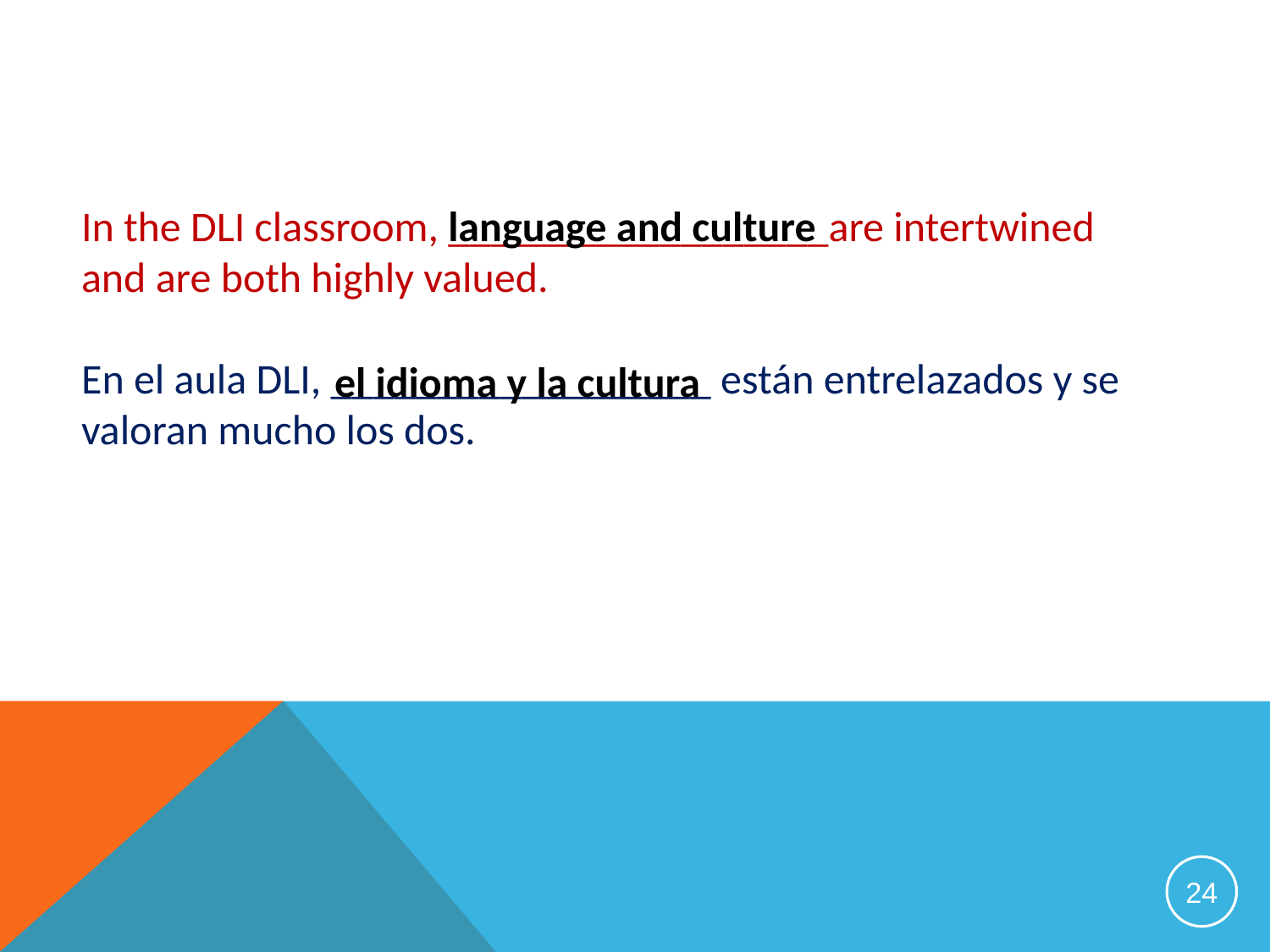

In the DLI classroom, __________________are intertwined and are both highly valued.

En el aula DLI, __________________ están entrelazados y se valoran mucho los dos.

language and culture
el idioma y la cultura
24